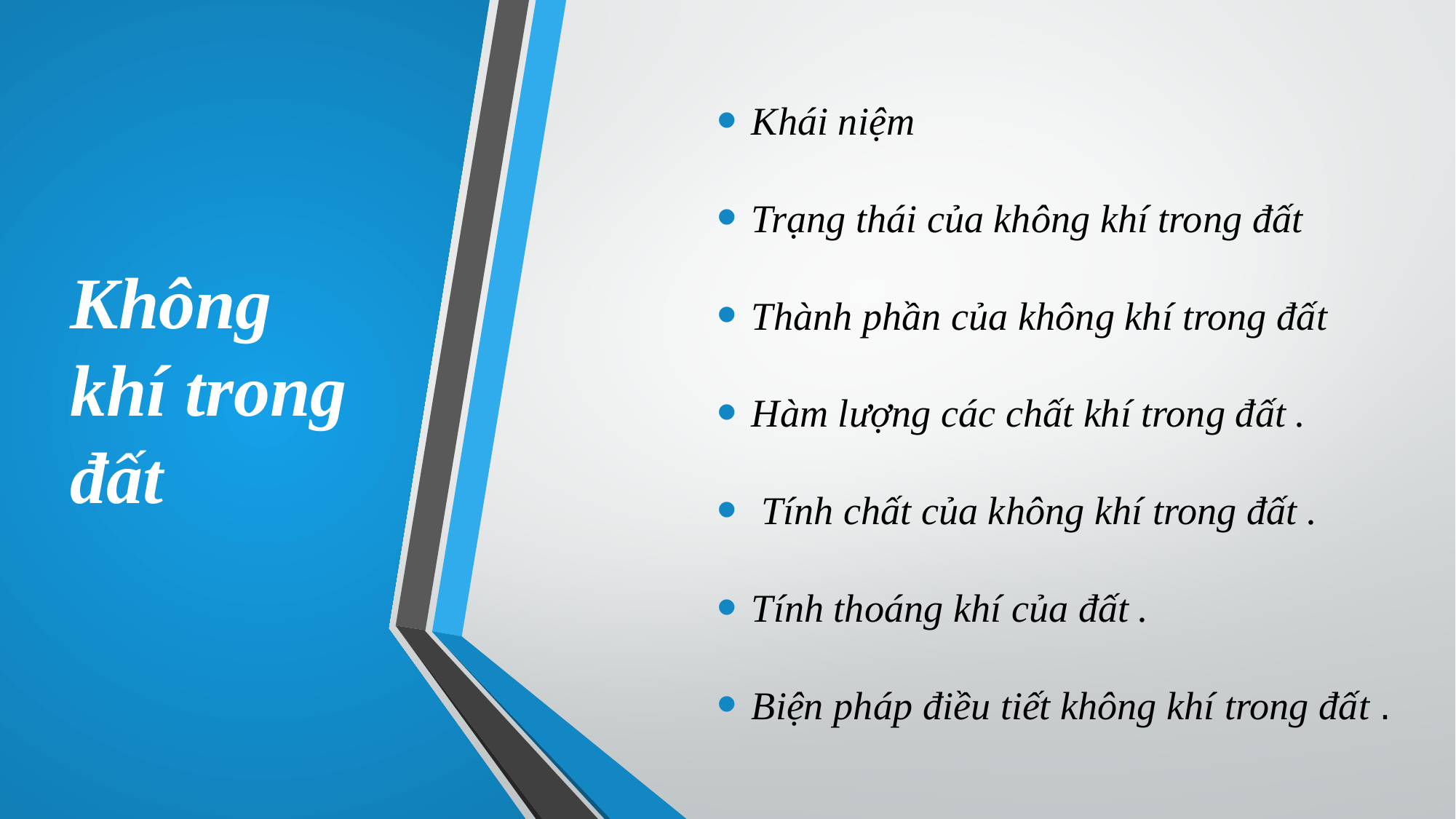

# Không khí trong đất
Khái niệm
Trạng thái của không khí trong đất
Thành phần của không khí trong đất
Hàm lượng các chất khí trong đất .
 Tính chất của không khí trong đất .
Tính thoáng khí của đất .
Biện pháp điều tiết không khí trong đất .